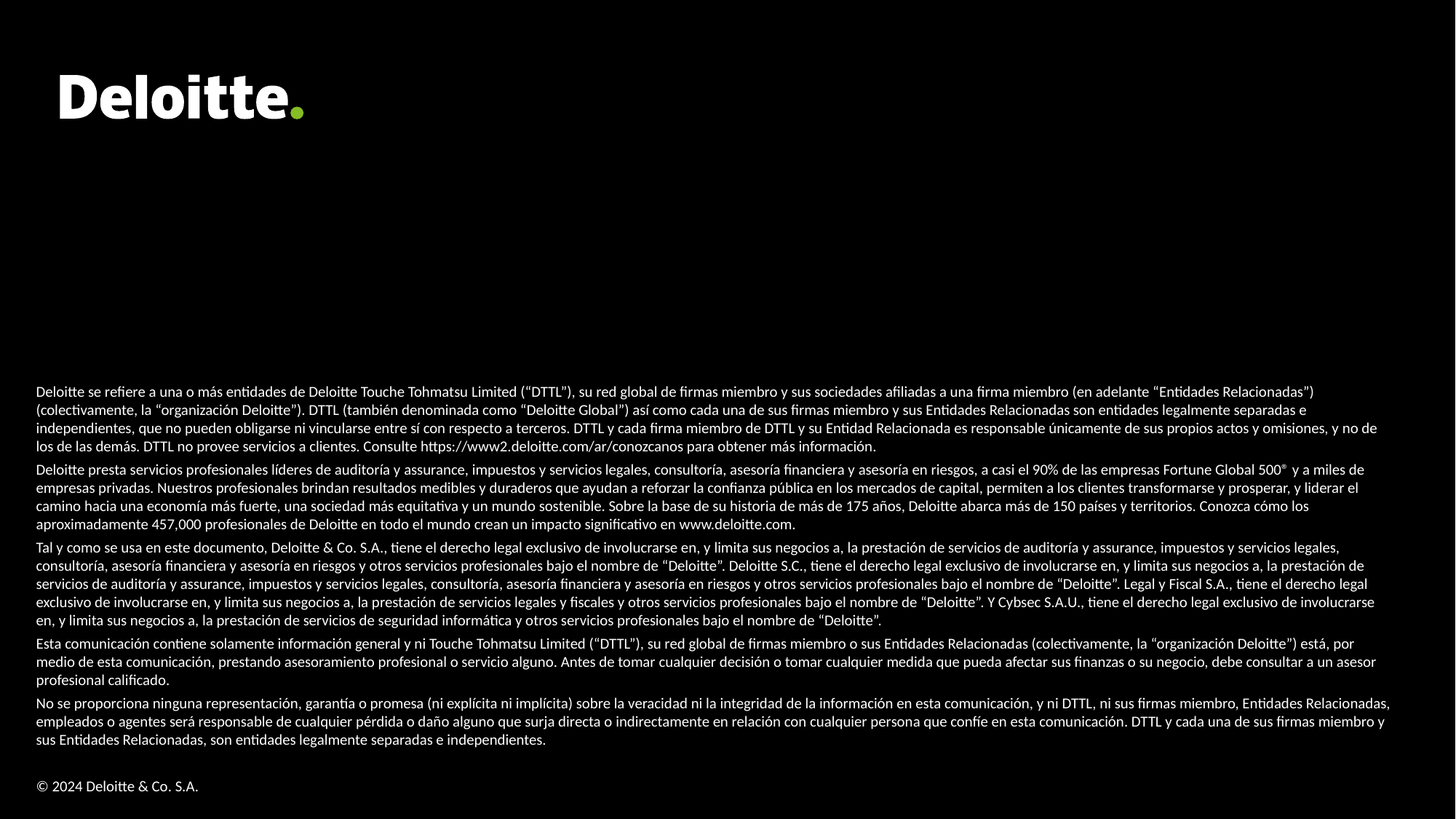

Deloitte se refiere a una o más entidades de Deloitte Touche Tohmatsu Limited (“DTTL”), su red global de firmas miembro y sus sociedades afiliadas a una firma miembro (en adelante “Entidades Relacionadas”) (colectivamente, la “organización Deloitte”). DTTL (también denominada como “Deloitte Global”) así como cada una de sus firmas miembro y sus Entidades Relacionadas son entidades legalmente separadas e independientes, que no pueden obligarse ni vincularse entre sí con respecto a terceros. DTTL y cada firma miembro de DTTL y su Entidad Relacionada es responsable únicamente de sus propios actos y omisiones, y no de los de las demás. DTTL no provee servicios a clientes. Consulte https://www2.deloitte.com/ar/conozcanos para obtener más información.
Deloitte presta servicios profesionales líderes de auditoría y assurance, impuestos y servicios legales, consultoría, asesoría financiera y asesoría en riesgos, a casi el 90% de las empresas Fortune Global 500® y a miles de empresas privadas. Nuestros profesionales brindan resultados medibles y duraderos que ayudan a reforzar la confianza pública en los mercados de capital, permiten a los clientes transformarse y prosperar, y liderar el camino hacia una economía más fuerte, una sociedad más equitativa y un mundo sostenible. Sobre la base de su historia de más de 175 años, Deloitte abarca más de 150 países y territorios. Conozca cómo los aproximadamente 457,000 profesionales de Deloitte en todo el mundo crean un impacto significativo en www.deloitte.com.
Tal y como se usa en este documento, Deloitte & Co. S.A., tiene el derecho legal exclusivo de involucrarse en, y limita sus negocios a, la prestación de servicios de auditoría y assurance, impuestos y servicios legales, consultoría, asesoría financiera y asesoría en riesgos y otros servicios profesionales bajo el nombre de “Deloitte”. Deloitte S.C., tiene el derecho legal exclusivo de involucrarse en, y limita sus negocios a, la prestación de servicios de auditoría y assurance, impuestos y servicios legales, consultoría, asesoría financiera y asesoría en riesgos y otros servicios profesionales bajo el nombre de “Deloitte”. Legal y Fiscal S.A., tiene el derecho legal exclusivo de involucrarse en, y limita sus negocios a, la prestación de servicios legales y fiscales y otros servicios profesionales bajo el nombre de “Deloitte”. Y Cybsec S.A.U., tiene el derecho legal exclusivo de involucrarse en, y limita sus negocios a, la prestación de servicios de seguridad informática y otros servicios profesionales bajo el nombre de “Deloitte”.
Esta comunicación contiene solamente información general y ni Touche Tohmatsu Limited (“DTTL”), su red global de firmas miembro o sus Entidades Relacionadas (colectivamente, la “organización Deloitte”) está, por medio de esta comunicación, prestando asesoramiento profesional o servicio alguno. Antes de tomar cualquier decisión o tomar cualquier medida que pueda afectar sus finanzas o su negocio, debe consultar a un asesor profesional calificado.
No se proporciona ninguna representación, garantía o promesa (ni explícita ni implícita) sobre la veracidad ni la integridad de la información en esta comunicación, y ni DTTL, ni sus firmas miembro, Entidades Relacionadas, empleados o agentes será responsable de cualquier pérdida o daño alguno que surja directa o indirectamente en relación con cualquier persona que confíe en esta comunicación. DTTL y cada una de sus firmas miembro y sus Entidades Relacionadas, son entidades legalmente separadas e independientes.

© 2024 Deloitte & Co. S.A.